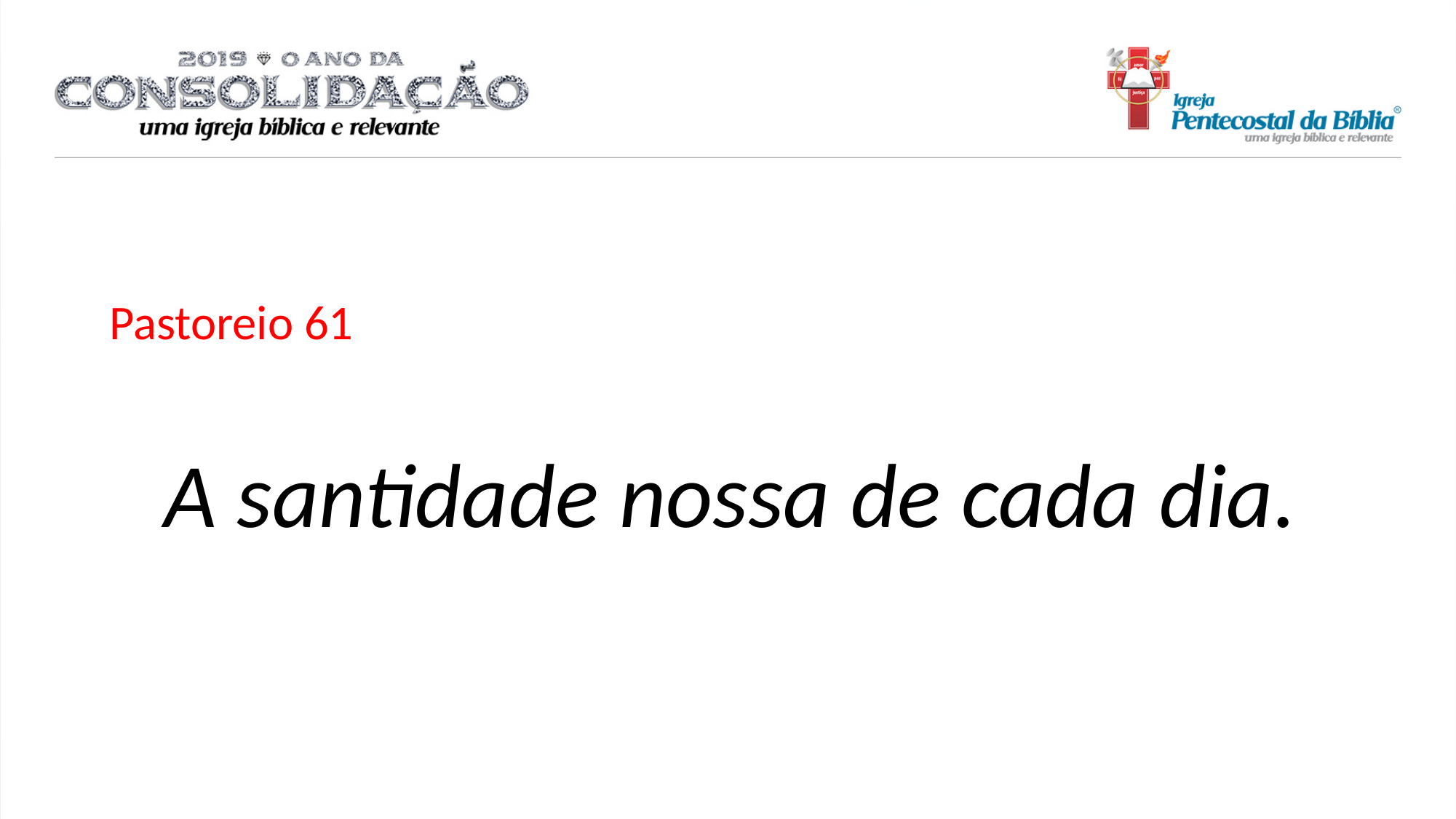

Pastoreio 61

A santidade nossa de cada dia.